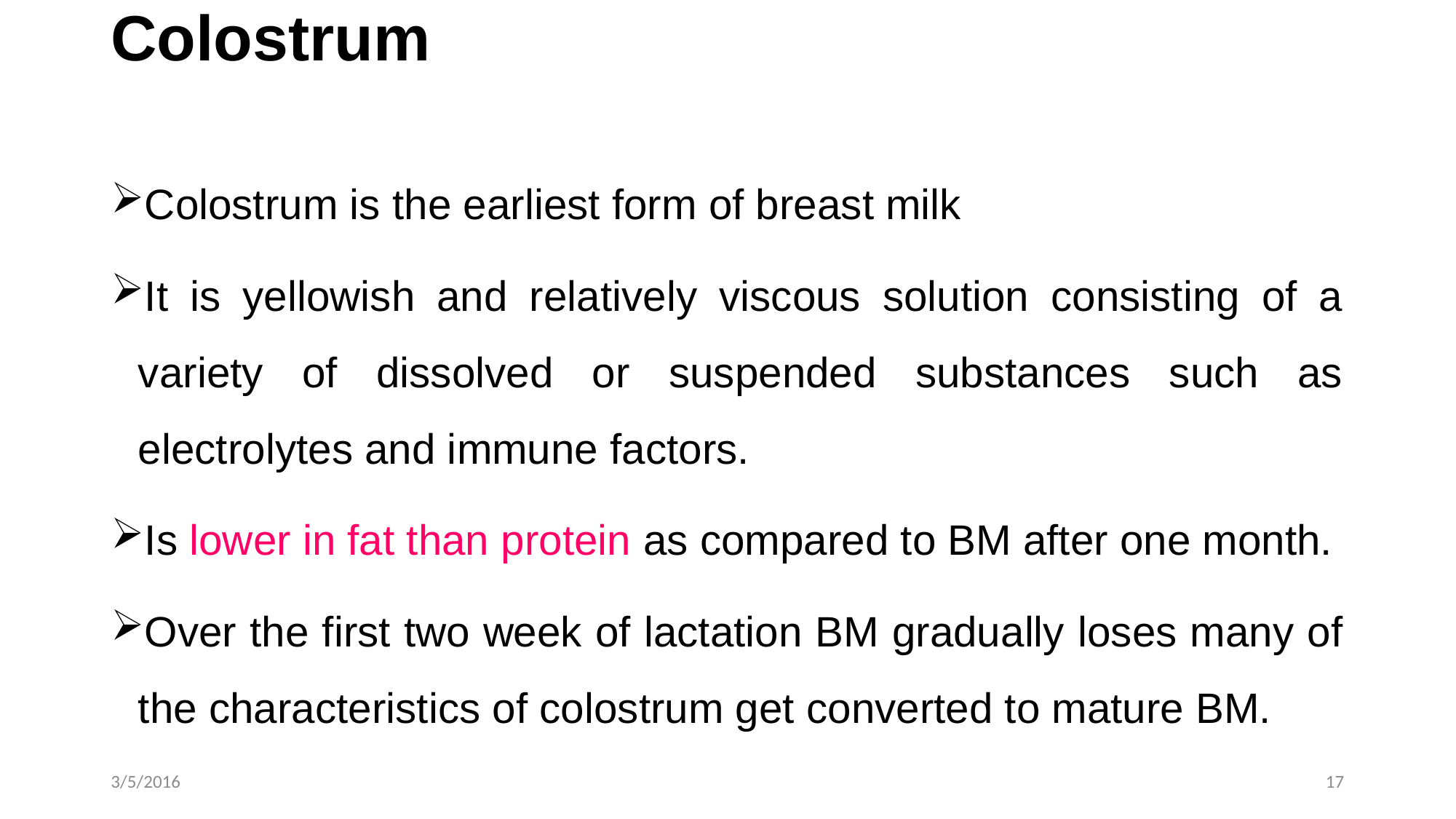

# Colostrum
Colostrum is the earliest form of breast milk
It is yellowish and relatively viscous solution consisting of a variety of dissolved or suspended substances such as electrolytes and immune factors.
Is lower in fat than protein as compared to BM after one month.
Over the first two week of lactation BM gradually loses many of the characteristics of colostrum get converted to mature BM.
3/5/2016
17